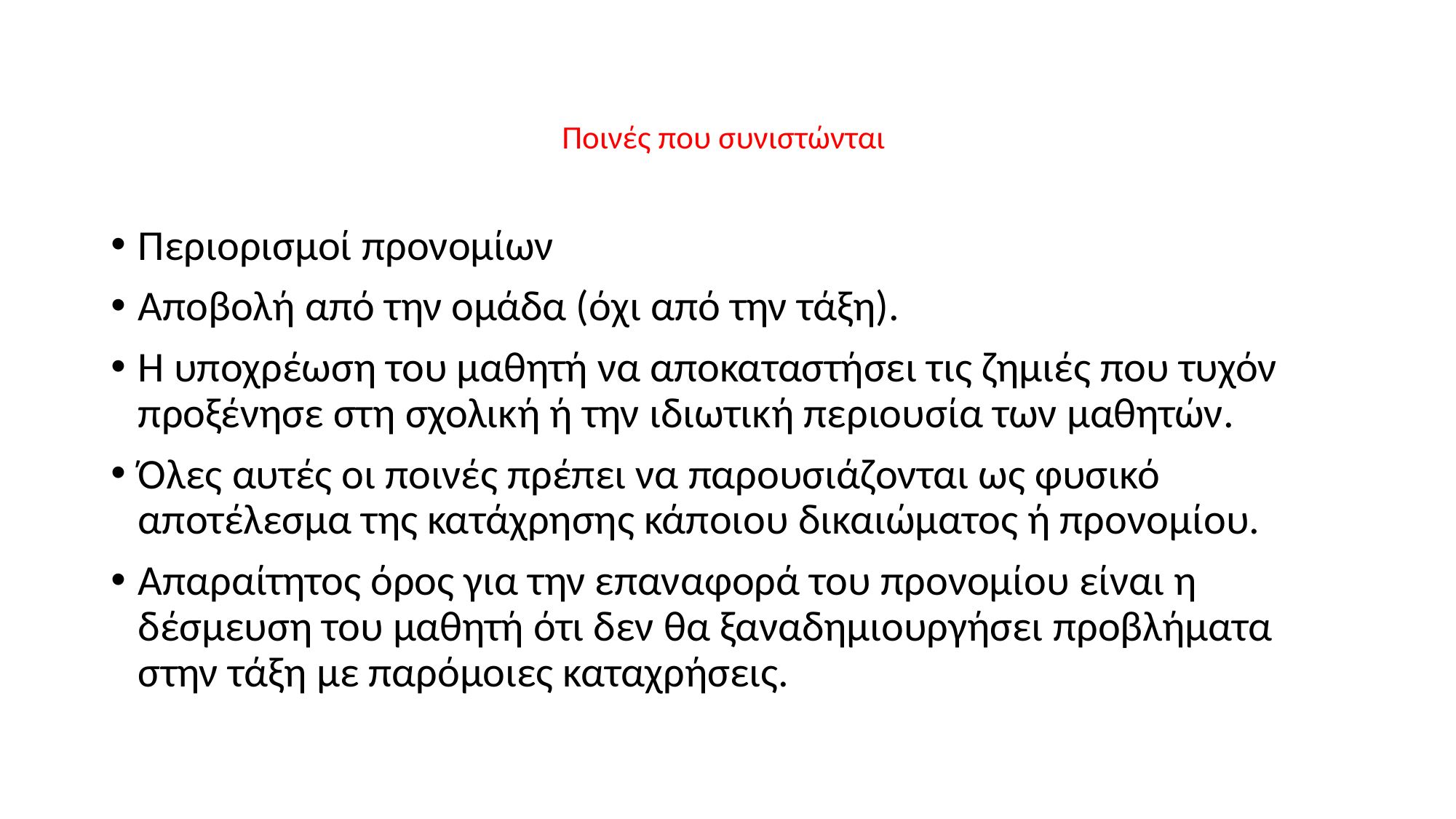

# Ποινές που συνιστώνται
Περιορισμοί προνομίων
Αποβολή από την ομάδα (όχι από την τάξη).
Η υποχρέωση του μαθητή να αποκαταστήσει τις ζημιές που τυχόν προξένησε στη σχολική ή την ιδιωτική περιουσία των μαθητών.
Όλες αυτές οι ποινές πρέπει να παρουσιάζονται ως φυσικό αποτέλεσμα της κατάχρησης κάποιου δικαιώματος ή προνομίου.
Απαραίτητος όρος για την επαναφορά του προνομίου είναι η δέσμευση του μαθητή ότι δεν θα ξαναδημιουργήσει προβλήματα στην τάξη με παρόμοιες καταχρήσεις.